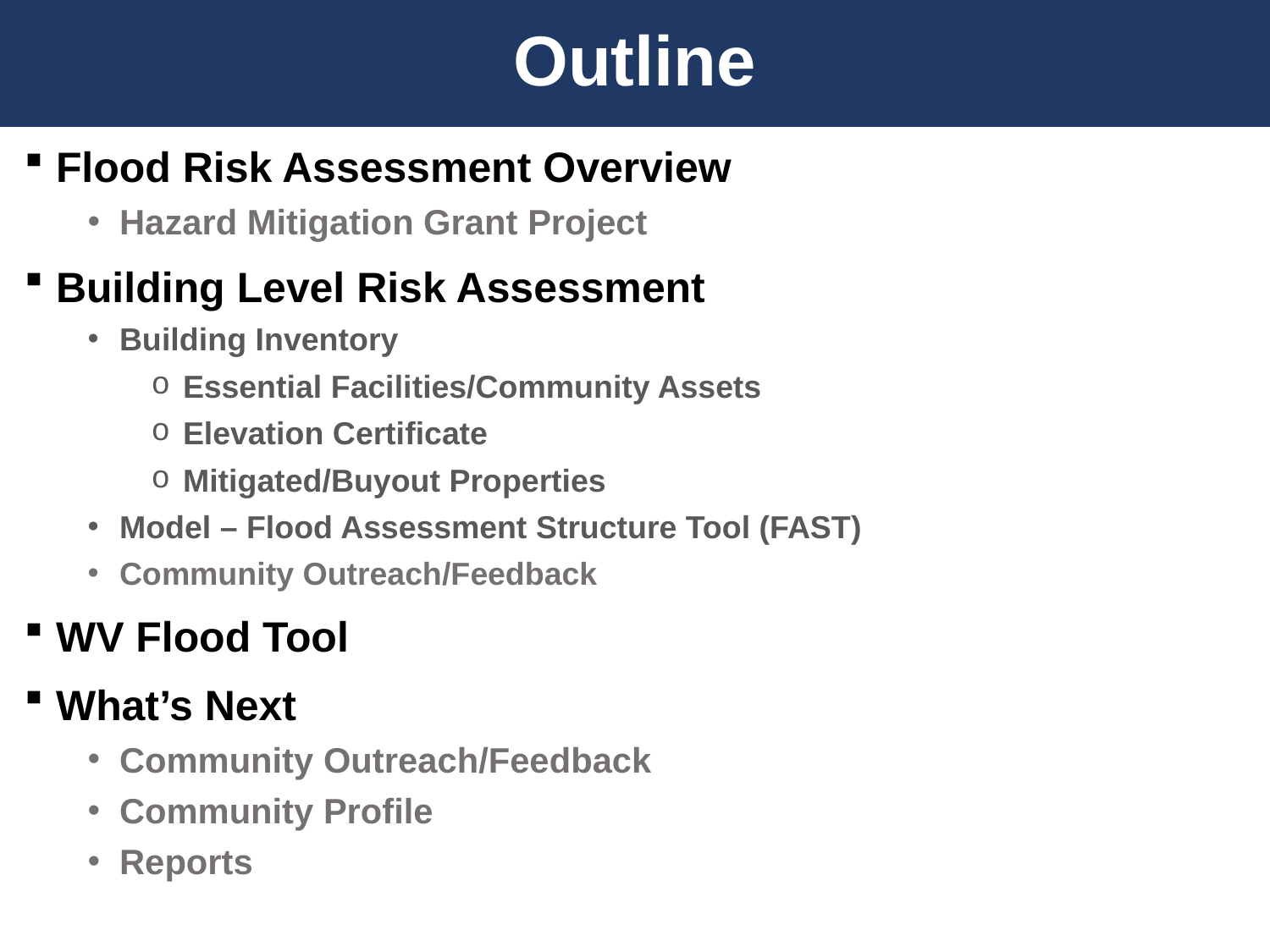

Outline
Flood Risk Assessment Overview
Hazard Mitigation Grant Project
Building Level Risk Assessment
Building Inventory
Essential Facilities/Community Assets
Elevation Certificate
Mitigated/Buyout Properties
Model – Flood Assessment Structure Tool (FAST)
Community Outreach/Feedback
WV Flood Tool
What’s Next
Community Outreach/Feedback
Community Profile
Reports